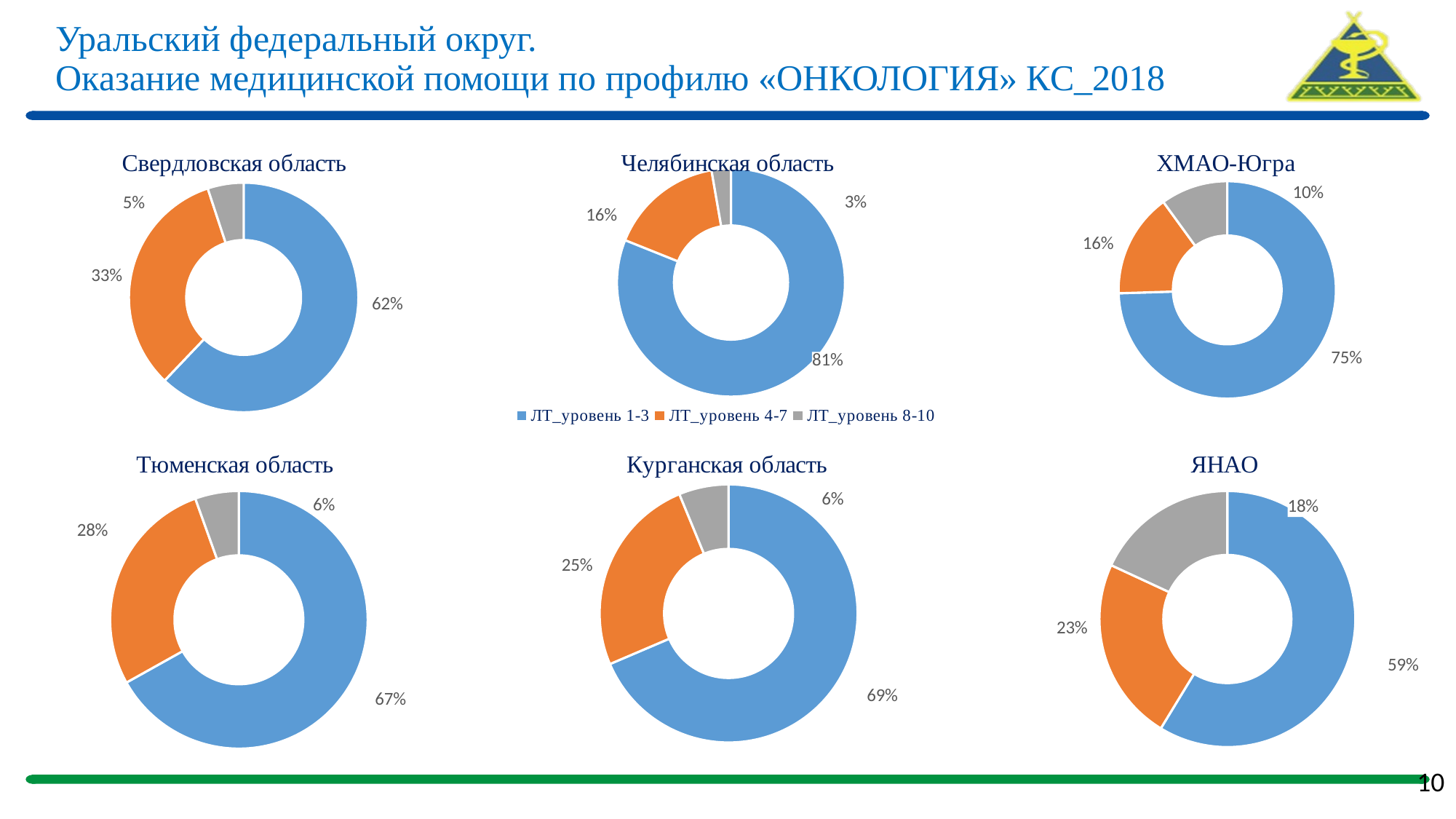

# Уральский федеральный округ. Оказание медицинской помощи по профилю «ОНКОЛОГИЯ» КС_2018

### Chart: ХМАО-Югра

| Category | Доля |
|---|---|
| ЛТ_недорогие схемы | 0.745 |
| ЛТ_средние схемы | 0.155 |
| ЛТ_дорогие схемы | 0.1 |

### Chart: Свердловская область

| Category | Доля |
|---|---|
| ЛТ_недорогие схемы | 0.621 |
| ЛТ_средние схемы | 0.32823 |
| ЛТ_дорогие схемы | 0.0507 |

### Chart: Челябинская область

| Category | Доля |
|---|---|
| ЛТ_уровень 1-3 | 0.8105 |
| ЛТ_уровень 4-7 | 0.162 |
| ЛТ_уровень 8-10 | 0.0274 |

### Chart: ЯНАО

| Category | Доля |
|---|---|
| ЛТ_недорогие схемы | 0.587 |
| ЛТ_средние схемы | 0.232 |
| ЛТ_дорогие схемы | 0.181 |

### Chart: Тюменская область

| Category | Доля |
|---|---|
| ЛТ_недорогие схемы | 0.669 |
| ЛТ_средние схемы | 0.276 |
| ЛТ_дорогие схемы | 0.055 |

### Chart: Курганская область

| Category | Столбец1 |
|---|---|
| ЛТ_недорогие схемы | 0.6864 |
| ЛТ_средние схемы | 0.252 |
| ЛТ_дорогие схемы | 0.0624 |
10